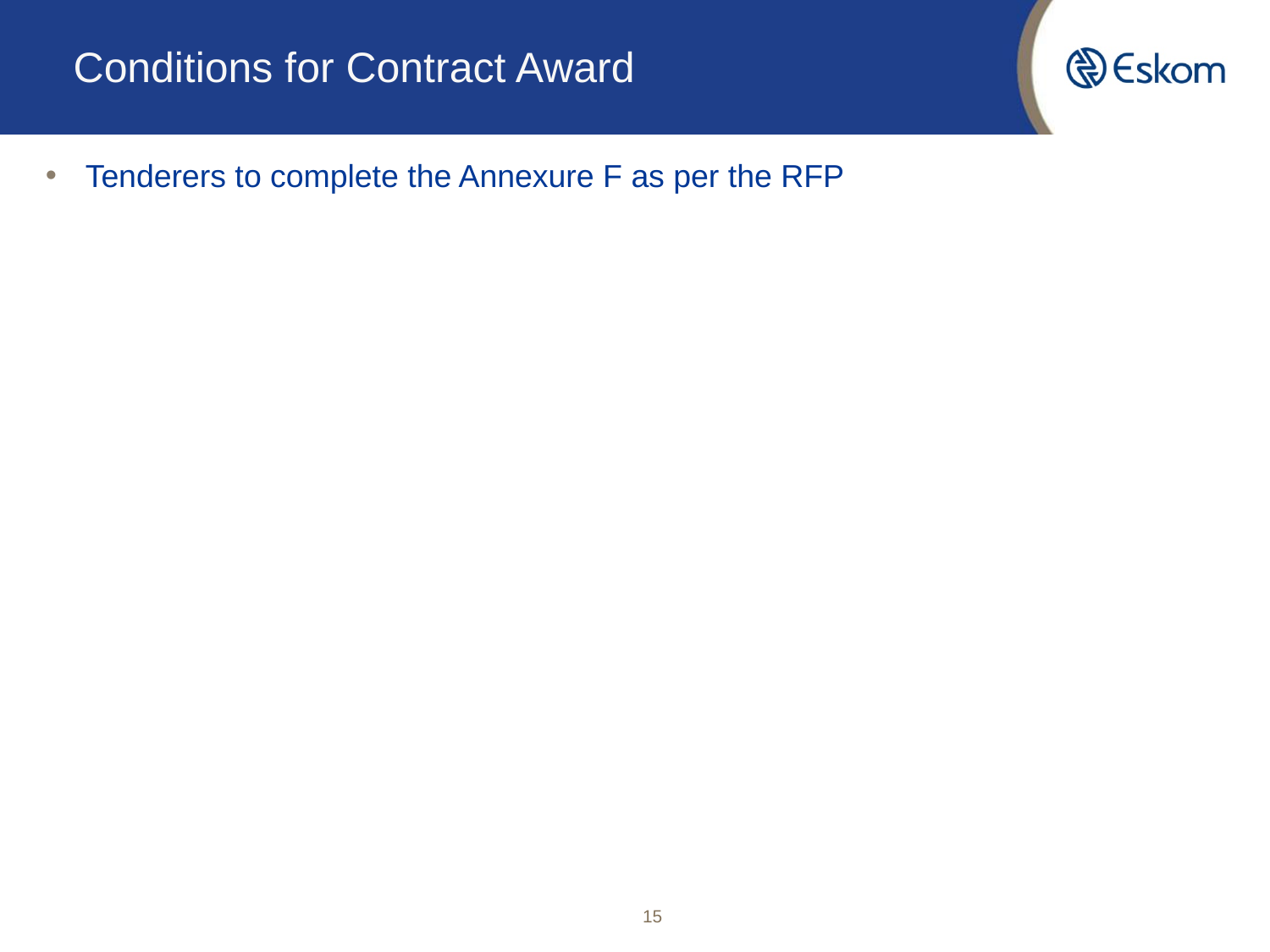

# Conditions for Contract Award
Tenderers to complete the Annexure F as per the RFP

15